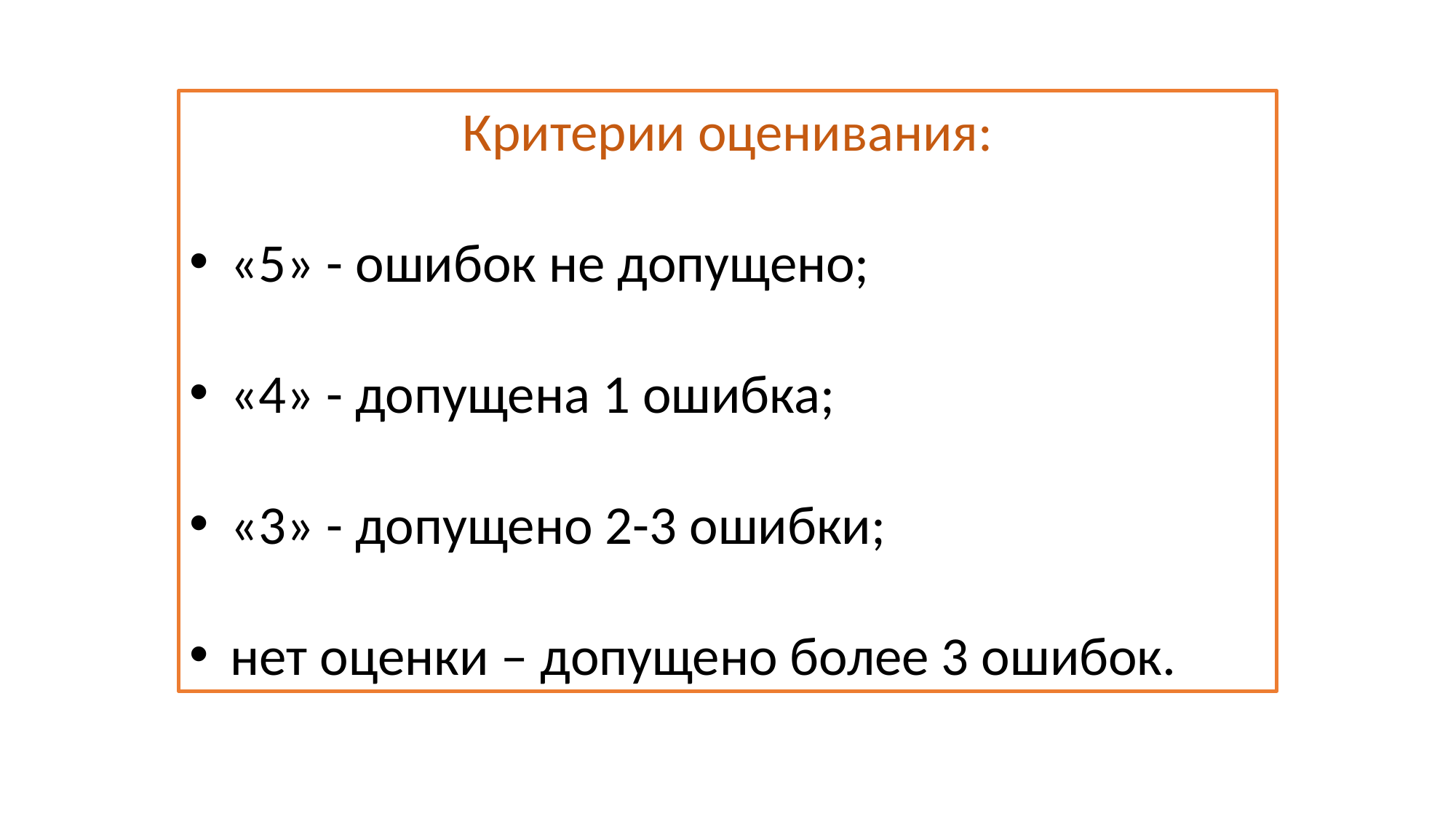

Критерии оценивания:

«5» - ошибок не допущено;

«4» - допущена 1 ошибка;

«3» - допущено 2-3 ошибки;

нет оценки – допущено более 3 ошибок.